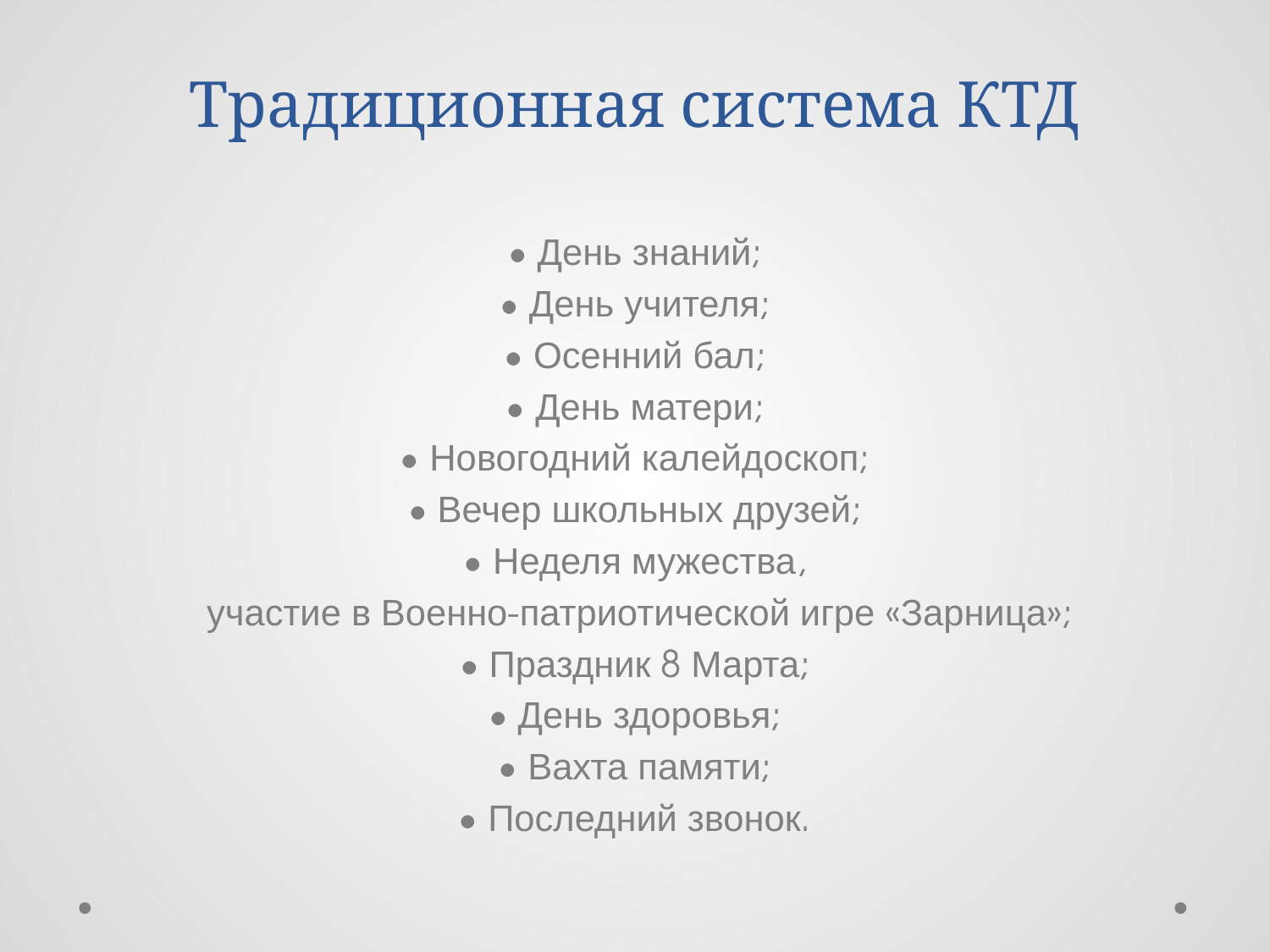

# Традиционная система КТД
• День знаний;
• День учителя;
• Осенний бал;
• День матери;
• Новогодний калейдоскоп;
• Вечер школьных друзей;
• Неделя мужества,
 участие в Военно-патриотической игре «Зарница»;
• Праздник 8 Марта;
• День здоровья;
• Вахта памяти;
• Последний звонок.